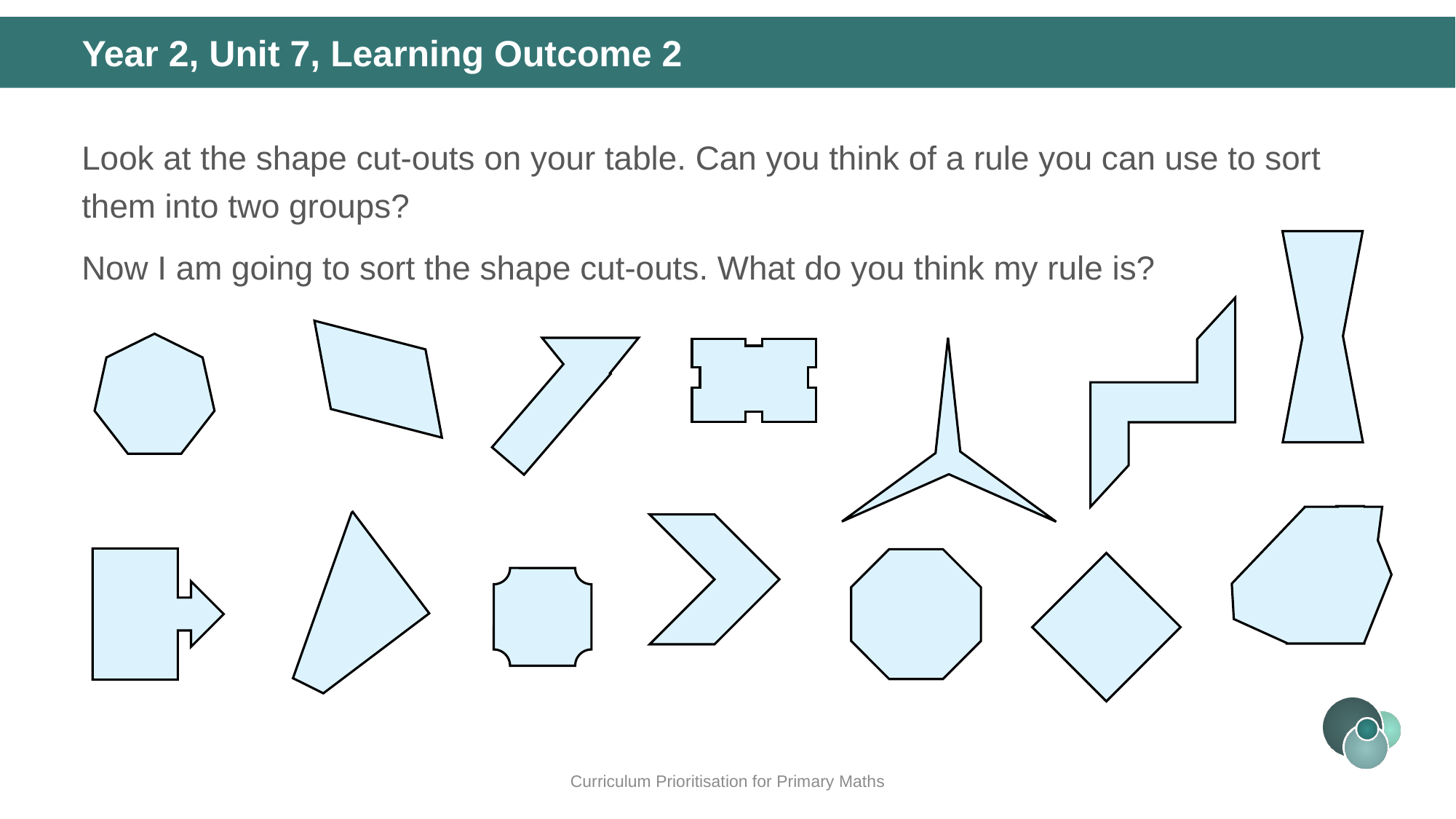

Year 2, Unit 7, Learning Outcome 2
Look at the shape cut-outs on your table. Can you think of a rule you can use to sort them into two groups?
Now I am going to sort the shape cut-outs. What do you think my rule is?

Curriculum Prioritisation for Primary Maths